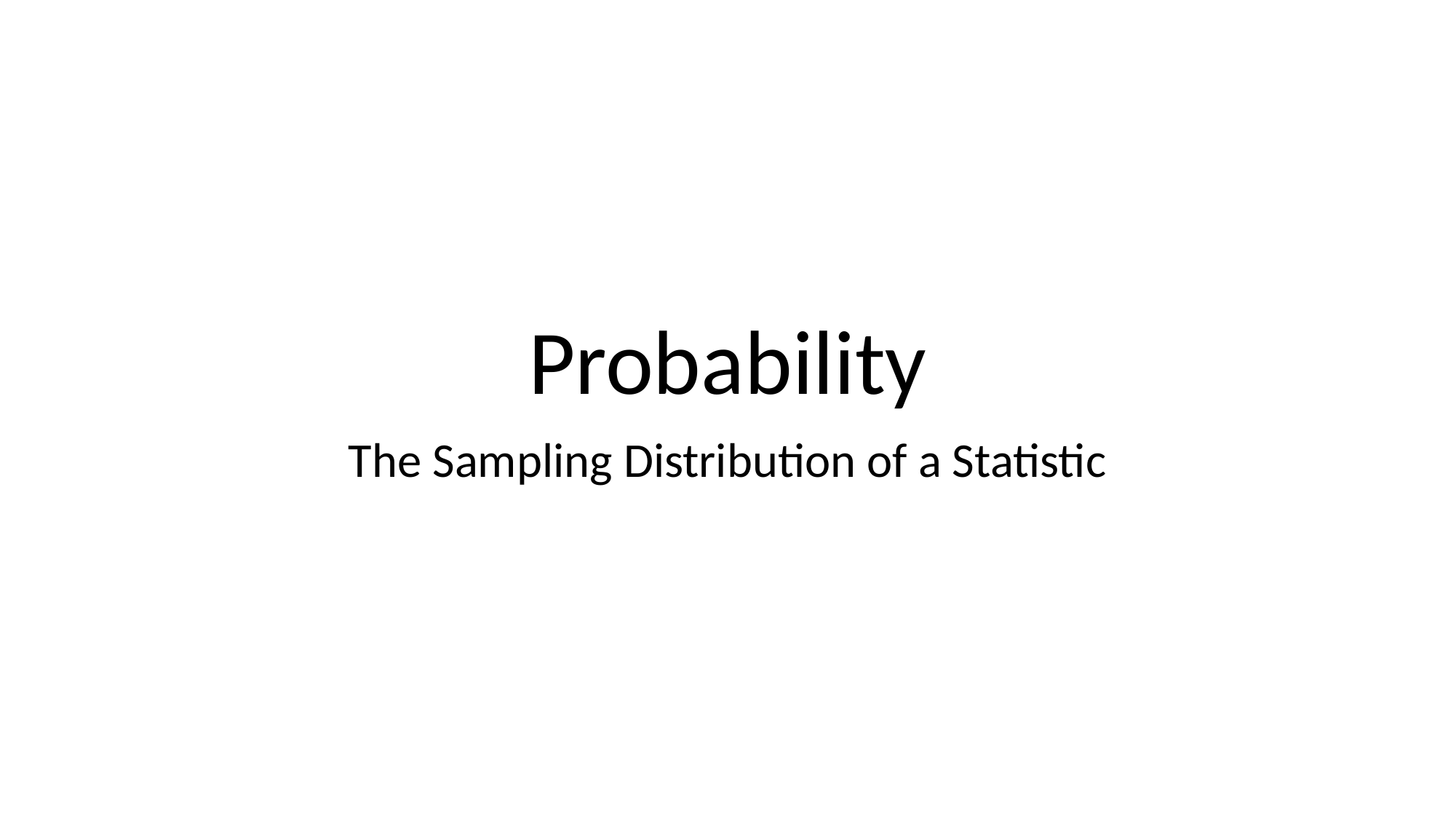

# Probability
The Sampling Distribution of a Statistic